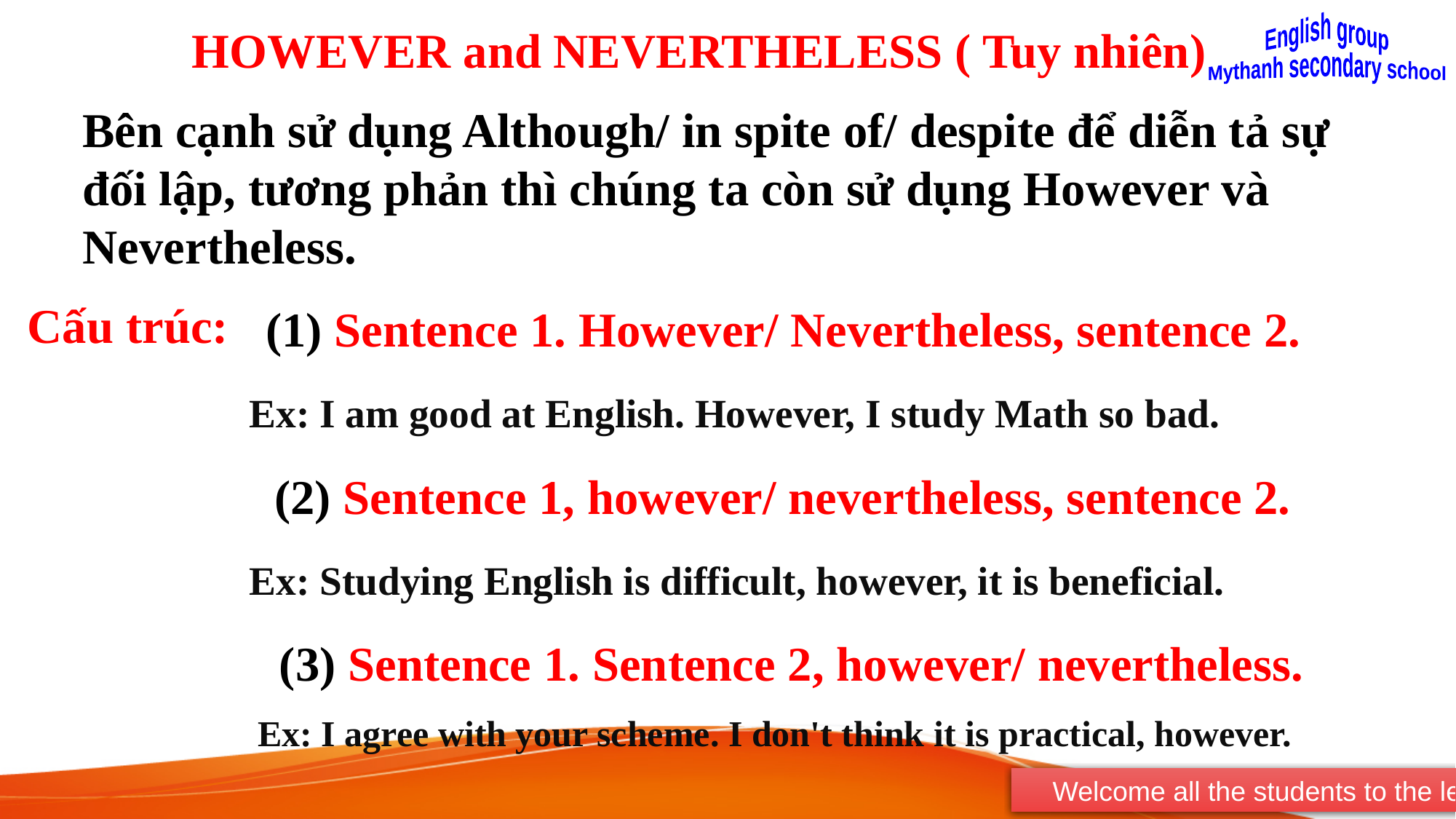

# HOWEVER and NEVERTHELESS ( Tuy nhiên)
English group
Mythanh secondary school
Bên cạnh sử dụng Although/ in spite of/ despite để diễn tả sự đối lập, tương phản thì chúng ta còn sử dụng However và Nevertheless.

Cấu trúc:
(1) Sentence 1. However/ Nevertheless, sentence 2.
Ex: I am good at English. However, I study Math so bad.

(2) Sentence 1, however/ nevertheless, sentence 2.
Ex: Studying English is difficult, however, it is beneficial.
(3) Sentence 1. Sentence 2, however/ nevertheless.
Ex: I agree with your scheme. I don't think it is practical, however.
    Welcome all the students to the lessons of English group - My Thanh Secondary school.